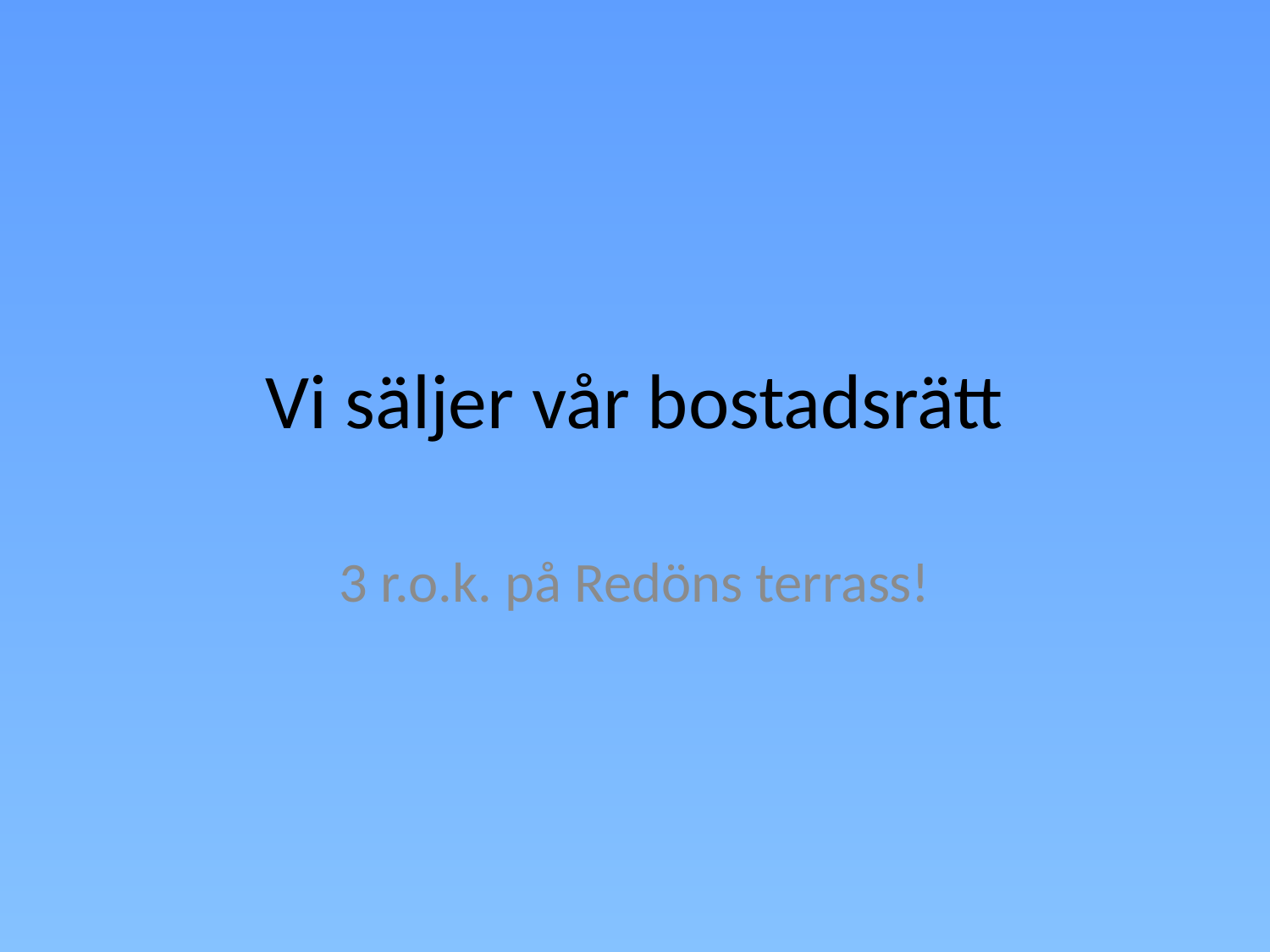

# Vi säljer vår bostadsrätt
3 r.o.k. på Redöns terrass!